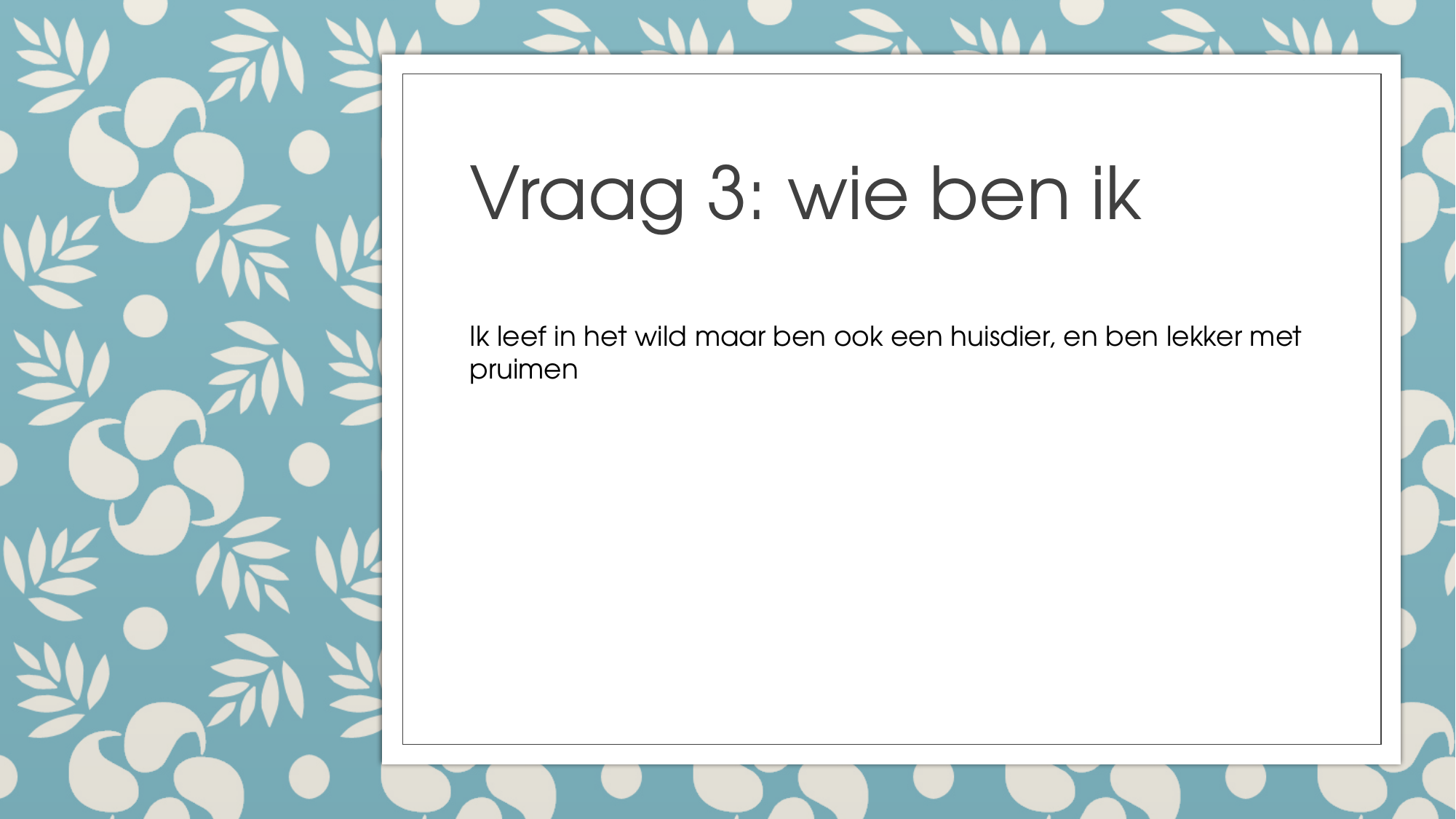

# Vraag 3: wie ben ik
Ik leef in het wild maar ben ook een huisdier, en ben lekker met pruimen